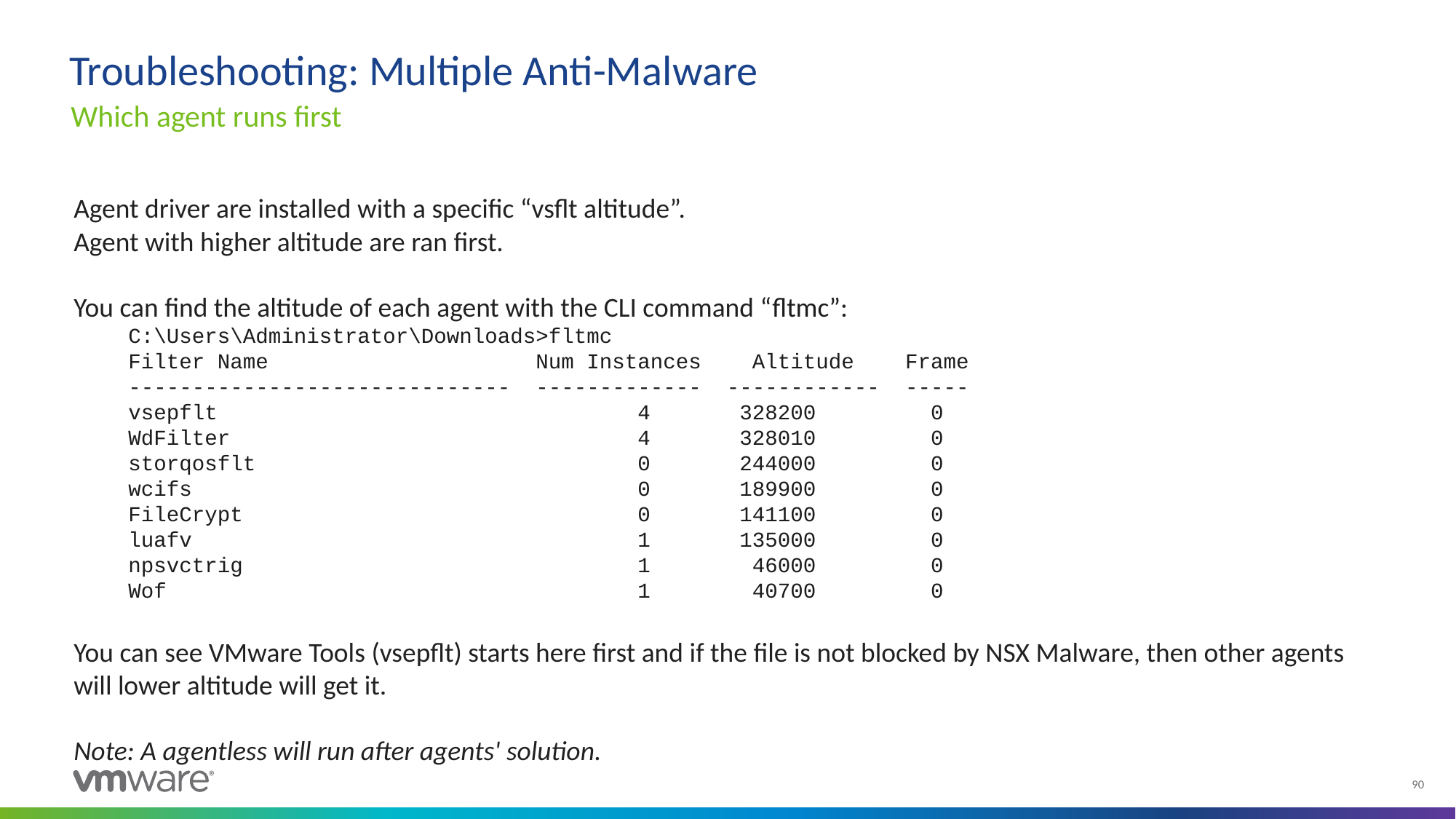

# Troubleshooting: Multiple Anti-Malware
Which agent runs first
Agent driver are installed with a specific “vsflt altitude”.
Agent with higher altitude are ran first.

You can find the altitude of each agent with the CLI command “fltmc”:
C:\Users\Administrator\Downloads>fltmc
Filter Name                     Num Instances    Altitude    Frame
------------------------------  -------------  ------------  -----
vsepflt                                 4       328200         0
WdFilter                                4       328010         0
storqosflt                              0       244000         0
wcifs                                   0       189900         0
FileCrypt                               0       141100         0
luafv                                   1       135000         0
npsvctrig                               1        46000         0
Wof                                     1        40700         0

You can see VMware Tools (vsepflt) starts here first and if the file is not blocked by NSX Malware, then other agents will lower altitude will get it.

Note: A agentless will run after agents' solution.